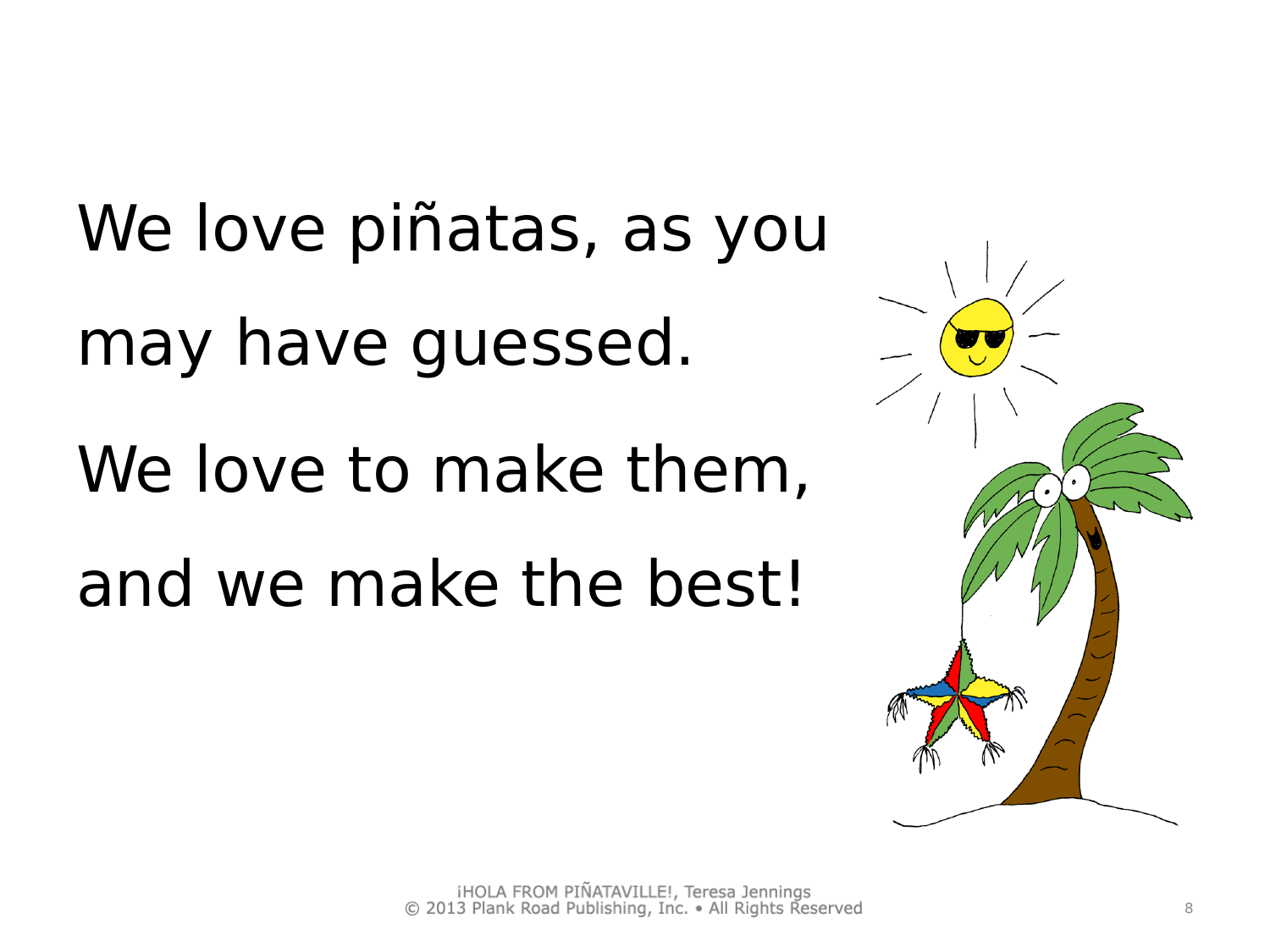

We love piñatas, as you may have guessed.
We love to make them, and we make the best!
8